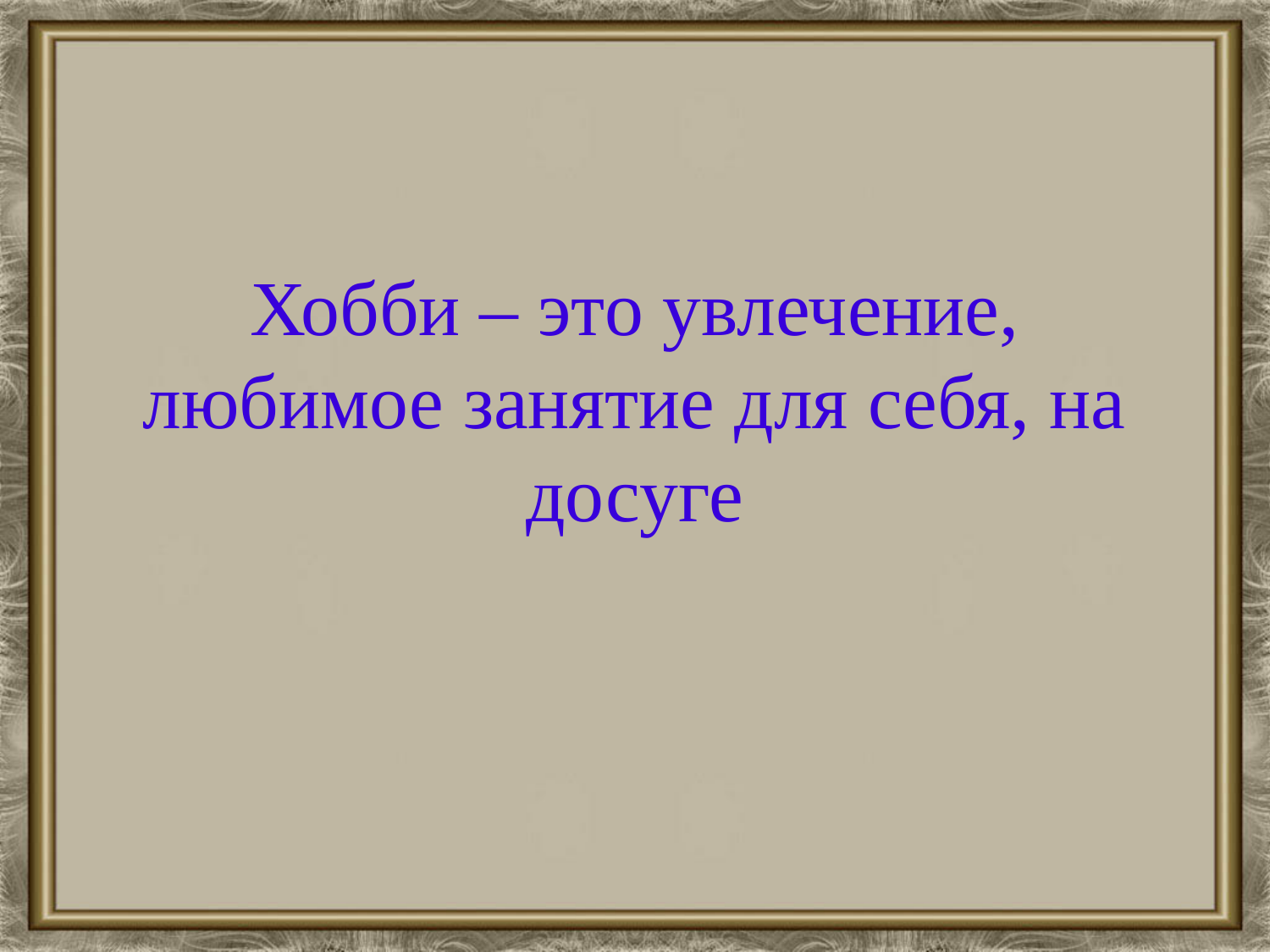

# Хобби – это увлечение, любимое занятие для себя, на досуге